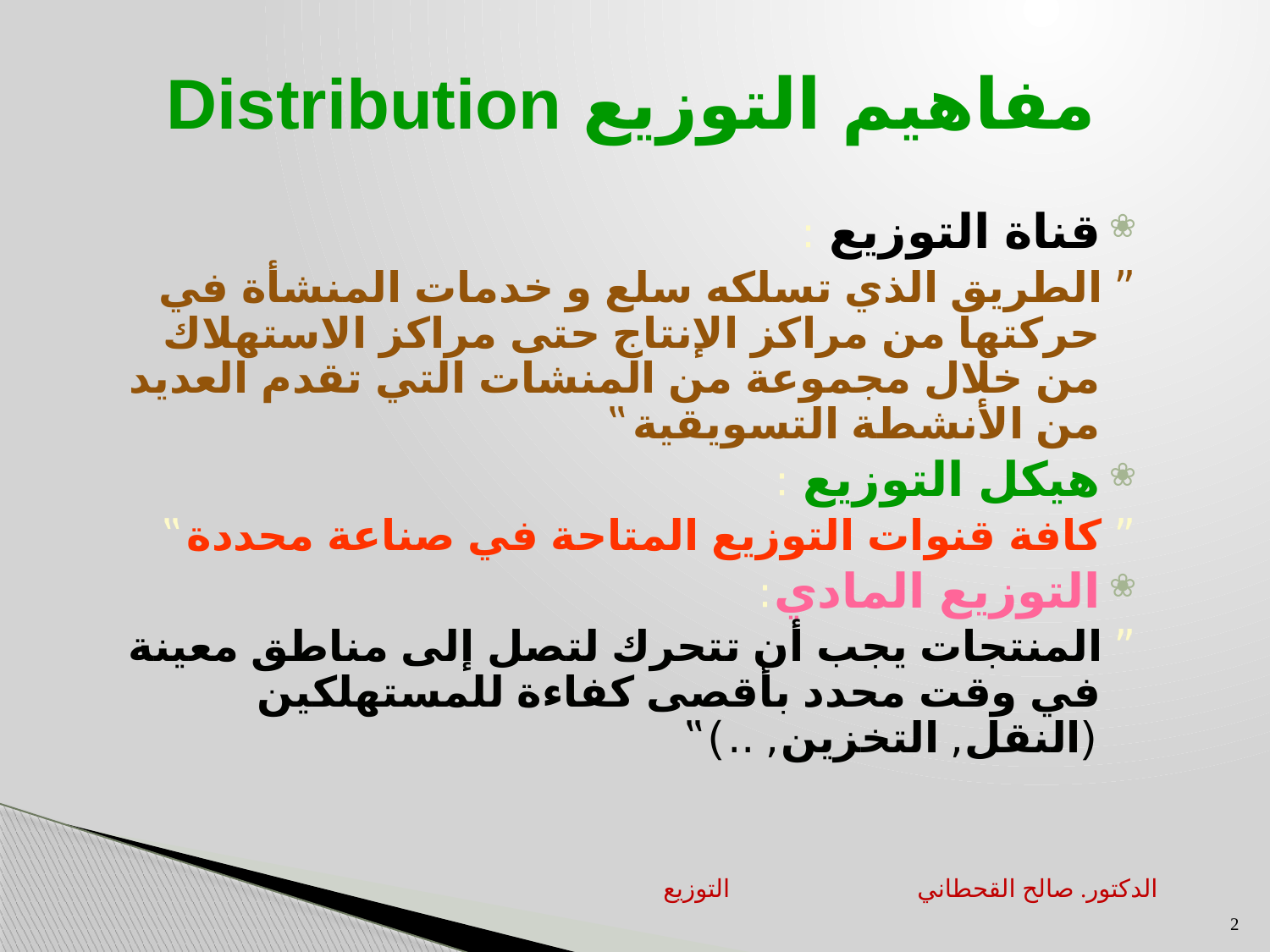

# مفاهيم التوزيع Distribution
قناة التوزيع :
” الطريق الذي تسلكه سلع و خدمات المنشأة في حركتها من مراكز الإنتاج حتى مراكز الاستهلاك من خلال مجموعة من المنشات التي تقدم العديد من الأنشطة التسويقية“
هيكل التوزيع :
” كافة قنوات التوزيع المتاحة في صناعة محددة“
التوزيع المادي:
” المنتجات يجب أن تتحرك لتصل إلى مناطق معينة في وقت محدد بأقصى كفاءة للمستهلكين (النقل, التخزين, ..)“
التوزيع		الدكتور. صالح القحطاني

2